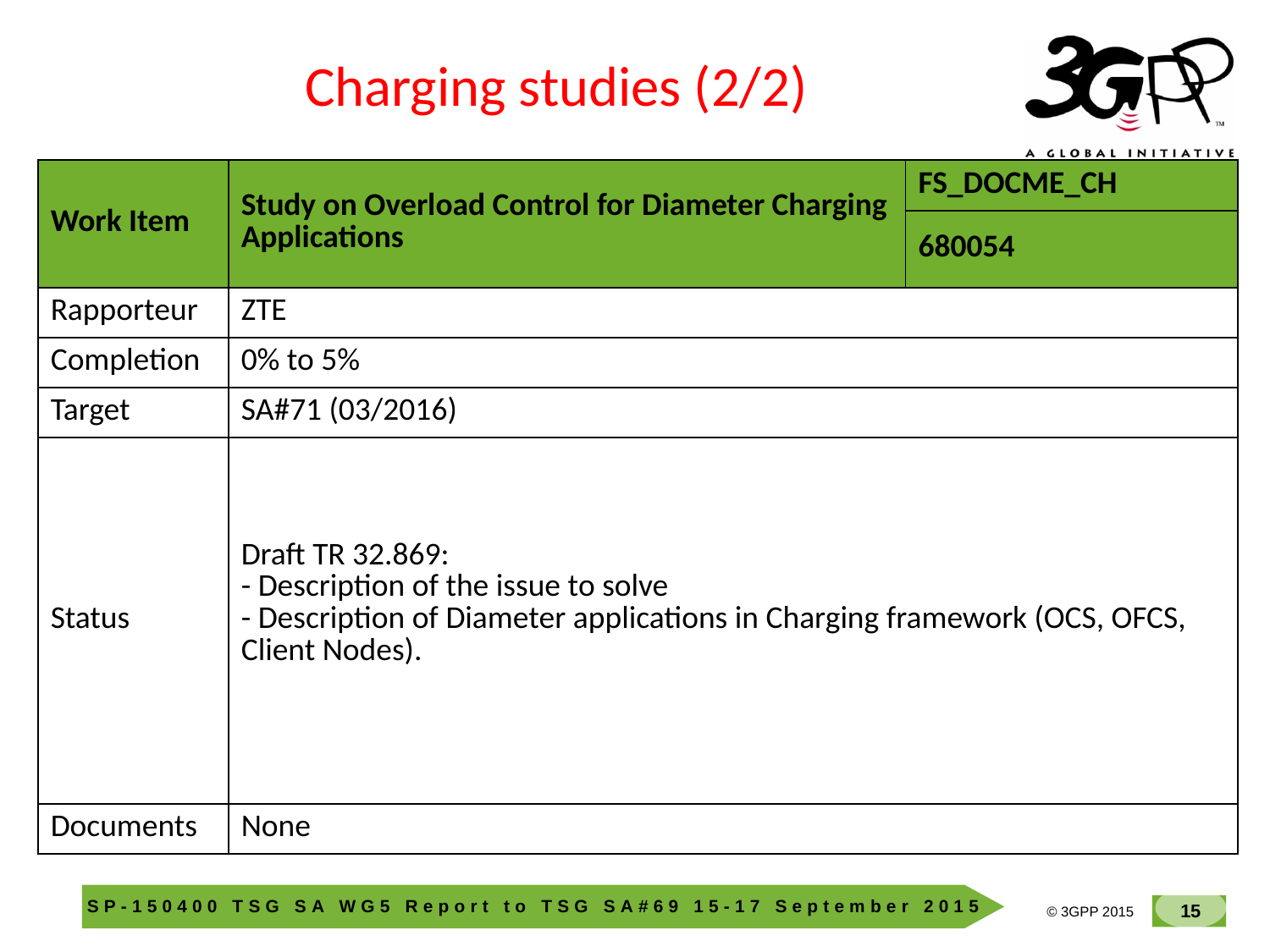

Charging studies (2/2)
| Work Item | Study on Overload Control for Diameter Charging Applications | FS\_DOCME\_CH |
| --- | --- | --- |
|  |  | 680054 |
| Rapporteur | ZTE |  |
| Completion | 0% to 5% |  |
| Target | SA#71 (03/2016) |  |
| Status | Draft TR 32.869: - Description of the issue to solve - Description of Diameter applications in Charging framework (OCS, OFCS, Client Nodes). |  |
| Documents | None |  |